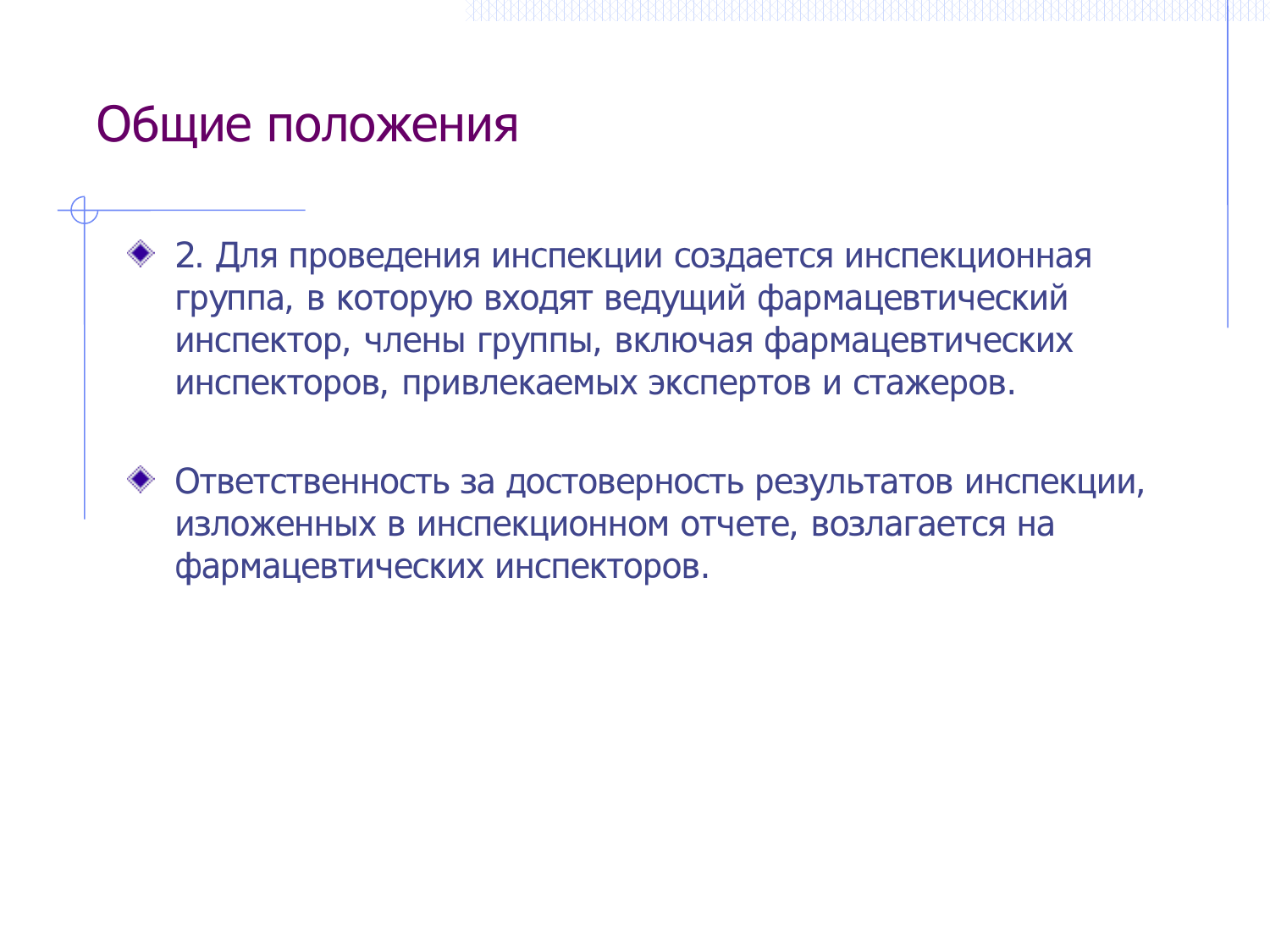

Общие положения
2. Для проведения инспекции создается инспекционная группа, в которую входят ведущий фармацевтический инспектор, члены группы, включая фармацевтических инспекторов, привлекаемых экспертов и стажеров.

Ответственность за достоверность результатов инспекции, изложенных в инспекционном отчете, возлагается на фармацевтических инспекторов.